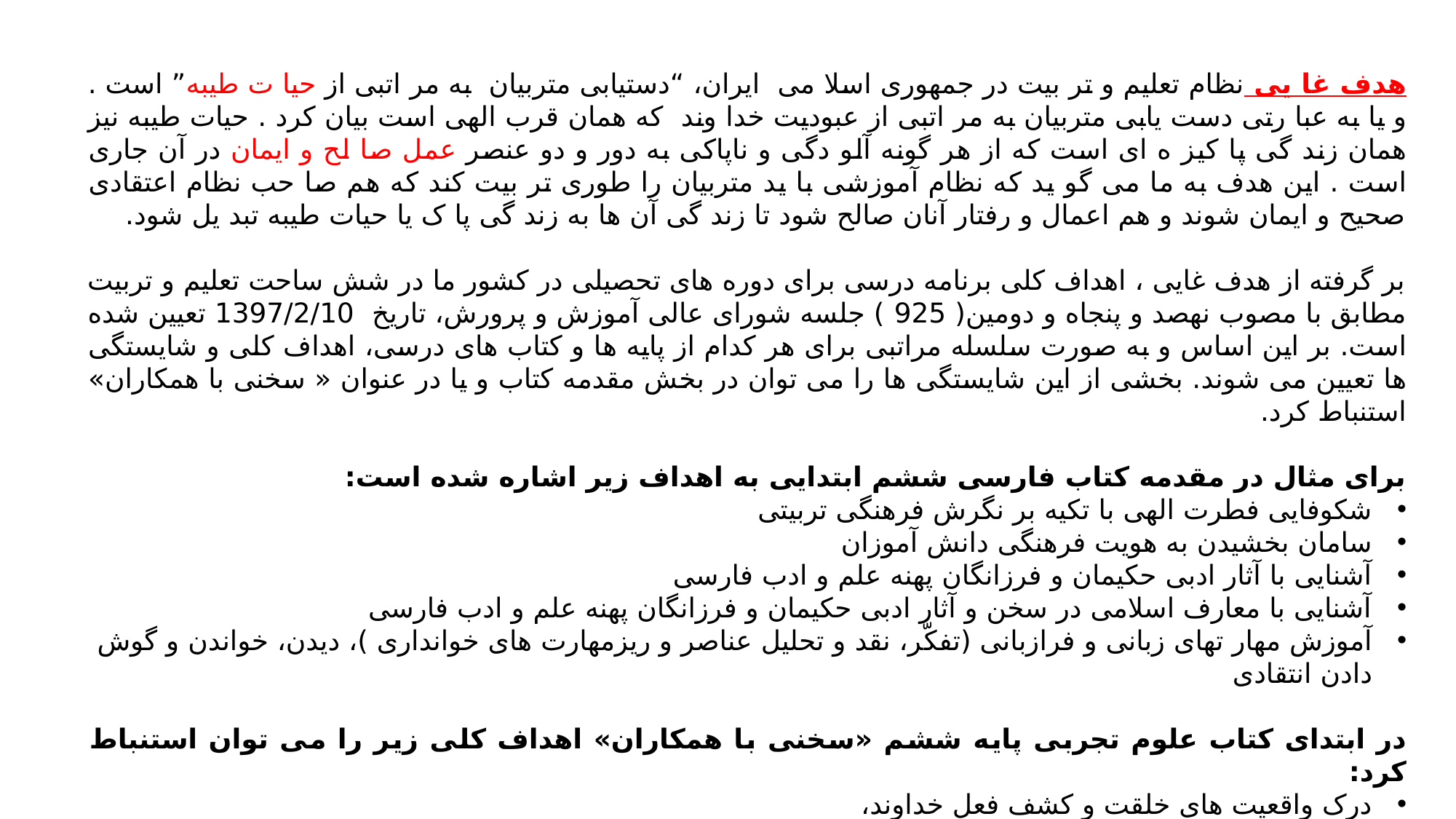

هدف غا یی نظام تعلیم و تر بیت در جمهوری اسلا می  ایران، “دستیابی متربیان  به مر اتبی از حیا ت طیبه” است . و یا به عبا رتی دست یابی متربیان به مر اتبی از عبودیت خدا وند  که همان قرب الهی است بیان کرد . حیات طیبه نیز همان زند گی پا کیز ه ای است که از هر گونه آلو دگی و ناپاکی به دور و دو عنصر عمل صا لح و ایمان در آن جاری است . این هدف به ما می گو ید که نظام آموزشی با ید متربیان را طوری تر بیت کند که هم صا حب نظام اعتقادی صحیح و ایمان شوند و هم اعمال و رفتار آنان صالح شود تا زند گی آن ها به زند گی پا ک یا حیات طیبه تبد یل شود.

بر گرفته از هدف غایی ، اهداف کلی برنامه درسی برای دوره های تحصیلی در کشور ما در شش ساحت تعلیم و تربیت مطابق با مصوب نهصد و پنجاه و دومین( 925 ) جلسه شورای عالی آموزش و پرورش، تاريخ  1397/2/10 تعیین شده است. بر این اساس و به صورت سلسله مراتبی برای هر کدام از پایه ها و کتاب های درسی، اهداف کلی و شایستگی ها تعیین می شوند. بخشی از این شایستگی ها را می توان در بخش مقدمه کتاب و یا در عنوان « سخنی با همکاران» استنباط کرد.

برای مثال در مقدمه کتاب فارسی ششم ابتدایی به اهداف زیر اشاره شده است:
شکوفایی فطرت الهی با تکیه بر نگرش فرهنگی تربیتی
سامان بخشیدن به هویت فرهنگی دانش آموزان
آشنایی با آثار ادبی حکیمان و فرزانگان پهنه علم و ادب فارسی
آشنایی با معارف اسلامی در سخن و آثار ادبی حکیمان و فرزانگان پهنه علم و ادب فارسی
آموزش مهار تهای زبانی و فرازبانی (تفکّر، نقد و تحلیل عناصر و ریزمهارت های خوانداری )، دیدن، خواندن و گوش دادن انتقادی

در ابتدای کتاب علوم تجربی پایه ششم «سخنی با همکاران» اهداف کلی زیر را می توان استنباط کرد:
درک واقعیت های خلقت و کشف فعل خداوند،
شناخت و استفاده ی مسئولانه از طبیعت به مثابه ی بخشی از خلقت الهی با هدف تکریم، آبادانی و آموختن از آن برای
ایفای نقش سازنده در ارتقای سطح زندگی فردی، خانوادگی، ملیّ و جهانی
توانایی ایجاد ارتباط بین آموزه های علمی و زندگی واقعی
پرورش انسان هایی مسئولیت پذیر، متفکّر و خلّاق